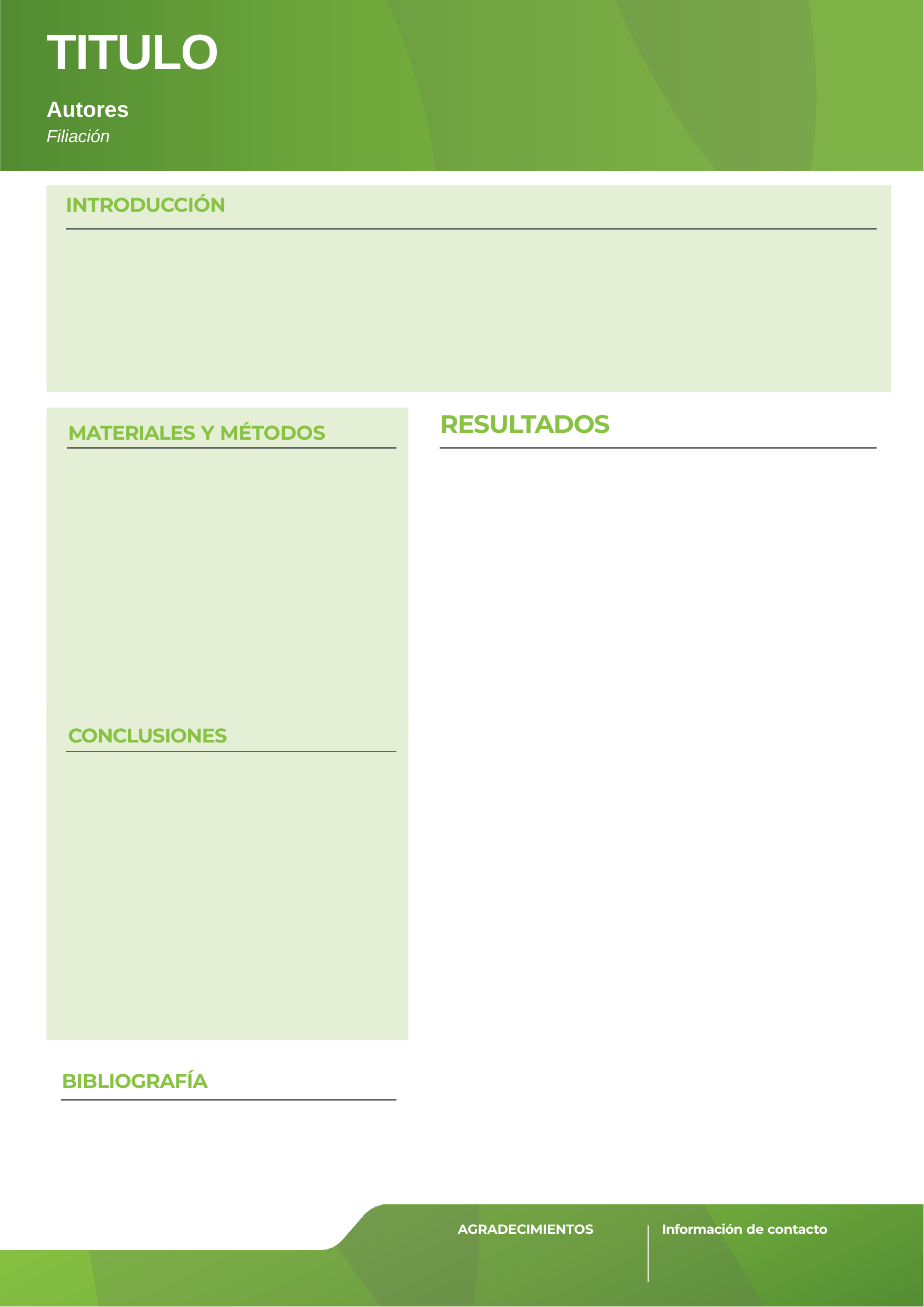

# TITULO
Autores
Filiación

INTRODUCCIÓN

RESULTADOS
MATERIALES Y MÉTODOS

CONCLUSIONES
BIBLIOGRAFÍA

AGRADECIMIENTOS
Información de contacto